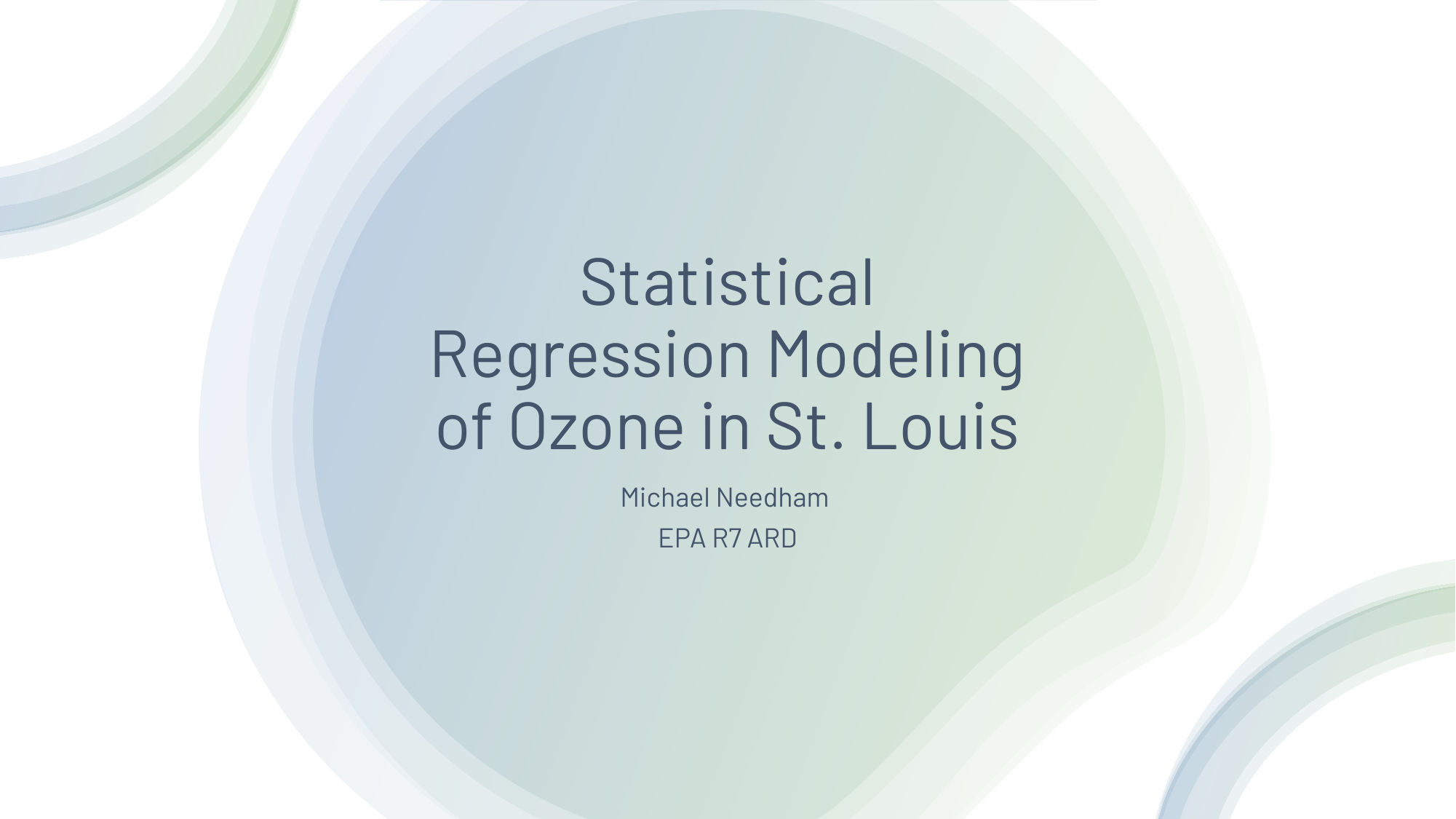

# Statistical Regression Modeling of Ozone in St. Louis
Michael Needham
EPA R7 ARD

INTERNAL EPA USE ONLY